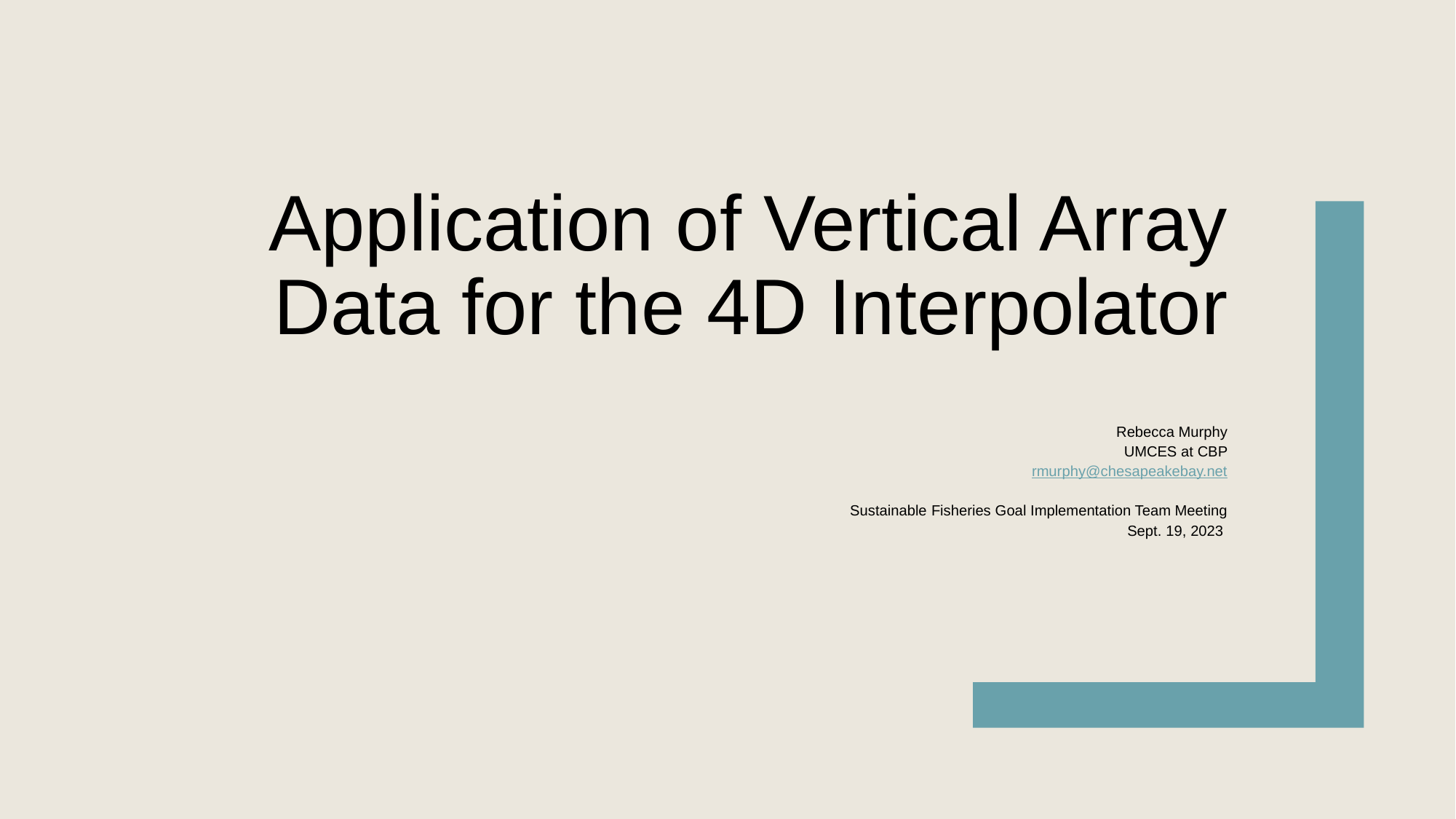

# Application of Vertical Array Data for the 4D Interpolator
Rebecca Murphy
UMCES at CBP
rmurphy@chesapeakebay.net

Sustainable Fisheries Goal Implementation Team Meeting
Sept. 19, 2023

1